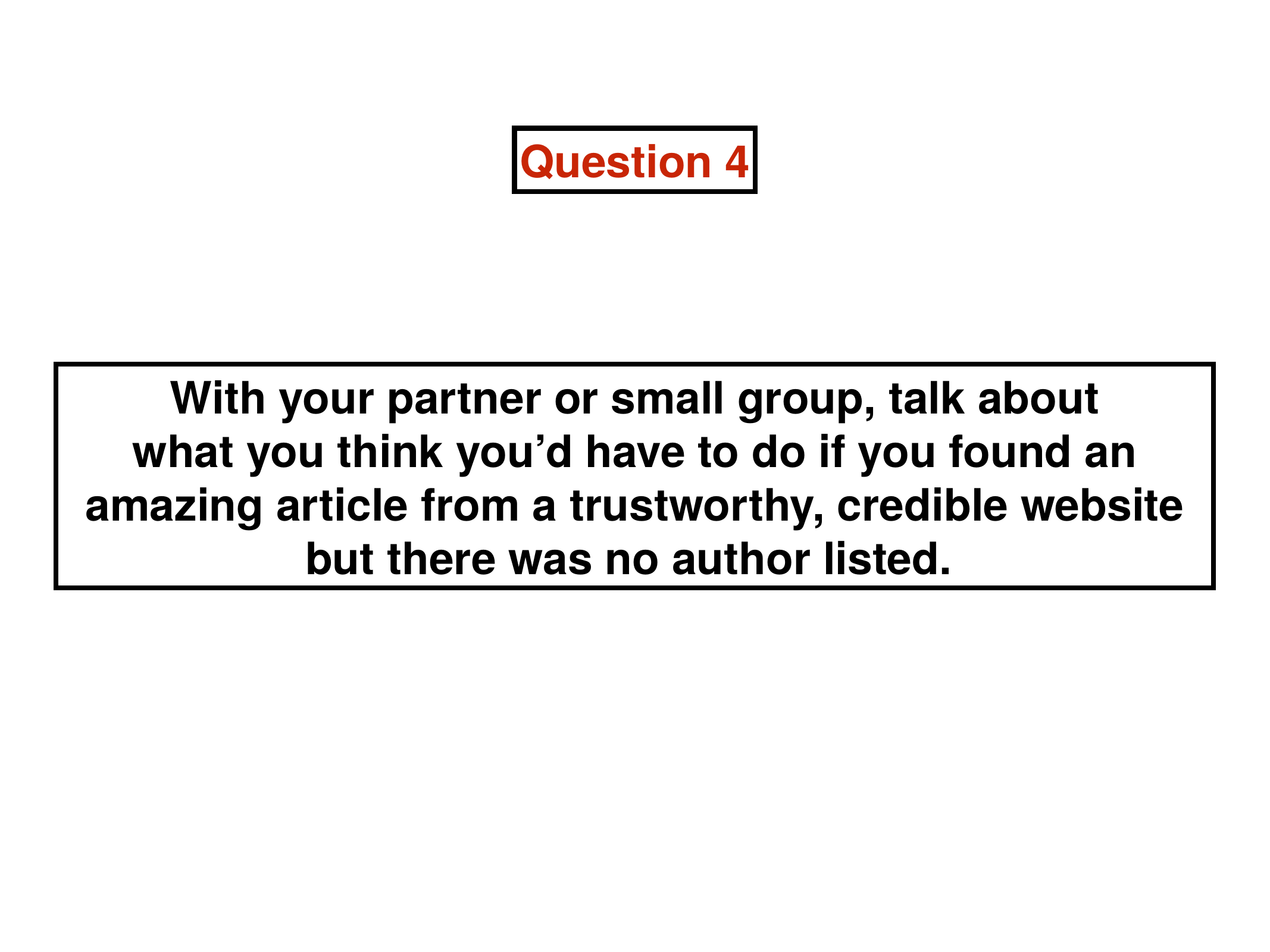

Question 4
With your partner or small group, talk about
what you think you’d have to do if you found an amazing article from a trustworthy, credible website but there was no author listed.